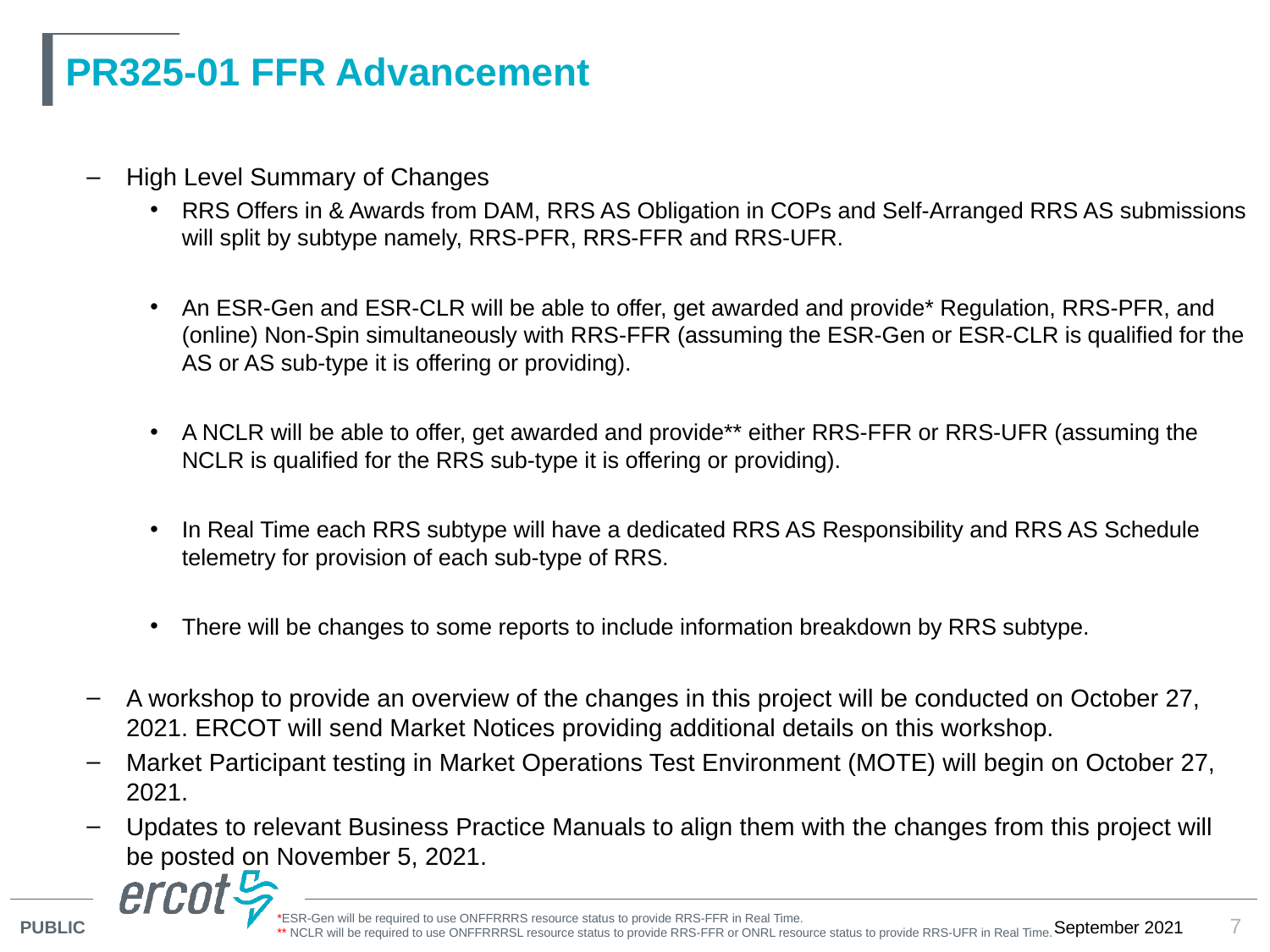

# PR325-01 FFR Advancement
High Level Summary of Changes
RRS Offers in & Awards from DAM, RRS AS Obligation in COPs and Self-Arranged RRS AS submissions will split by subtype namely, RRS-PFR, RRS-FFR and RRS-UFR.

An ESR-Gen and ESR-CLR will be able to offer, get awarded and provide* Regulation, RRS-PFR, and (online) Non-Spin simultaneously with RRS-FFR (assuming the ESR-Gen or ESR-CLR is qualified for the AS or AS sub-type it is offering or providing).

A NCLR will be able to offer, get awarded and provide** either RRS-FFR or RRS-UFR (assuming the NCLR is qualified for the RRS sub-type it is offering or providing).

In Real Time each RRS subtype will have a dedicated RRS AS Responsibility and RRS AS Schedule telemetry for provision of each sub-type of RRS.

There will be changes to some reports to include information breakdown by RRS subtype.

A workshop to provide an overview of the changes in this project will be conducted on October 27, 2021. ERCOT will send Market Notices providing additional details on this workshop.
Market Participant testing in Market Operations Test Environment (MOTE) will begin on October 27, 2021.
Updates to relevant Business Practice Manuals to align them with the changes from this project will be posted on November 5, 2021.

*ESR-Gen will be required to use ONFFRRRS resource status to provide RRS-FFR in Real Time.
** NCLR will be required to use ONFFRRRSL resource status to provide RRS-FFR or ONRL resource status to provide RRS-UFR in Real Time.
7